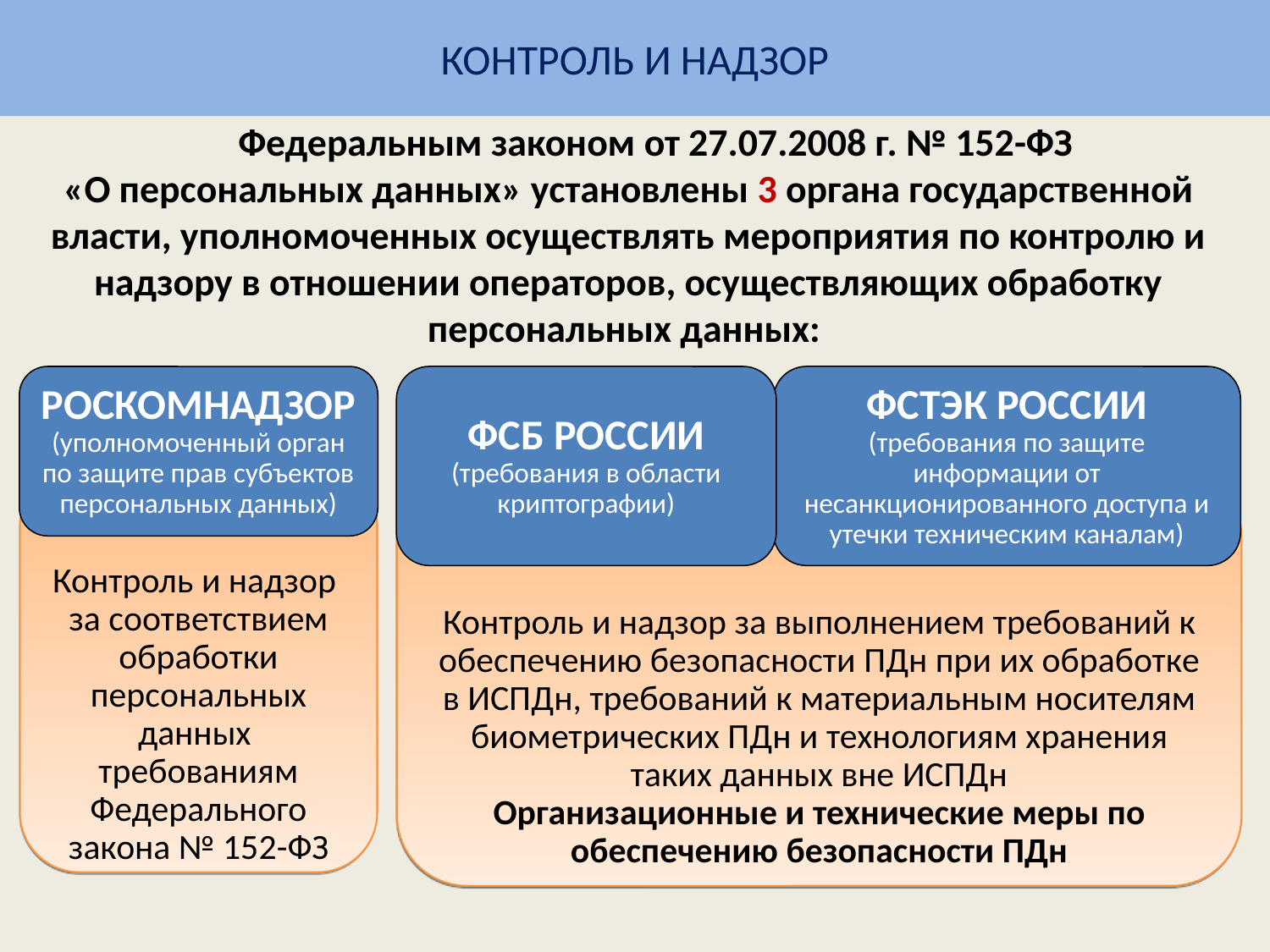

КОНТРОЛЬ И НАДЗОР
Федеральным законом от 27.07.2008 г. № 152-ФЗ
«О персональных данных» установлены 3 органа государственной власти, уполномоченных осуществлять мероприятия по контролю и надзору в отношении операторов, осуществляющих обработку персональных данных:
РОСКОМНАДЗОР
(уполномоченный орган по защите прав субъектов персональных данных)
ФСБ РОССИИ
(требования в области криптографии)
ФСТЭК РОССИИ
(требования по защите информации от несанкционированного доступа и утечки техническим каналам)

Контроль и надзор
за соответствием обработки персональных данных  требованиям Федерального закона № 152-ФЗ

Контроль и надзор за выполнением требований к обеспечению безопасности ПДн при их обработке в ИСПДн, требований к материальным носителям биометрических ПДн и технологиям хранения таких данных вне ИСПДн
Организационные и технические меры по обеспечению безопасности ПДн